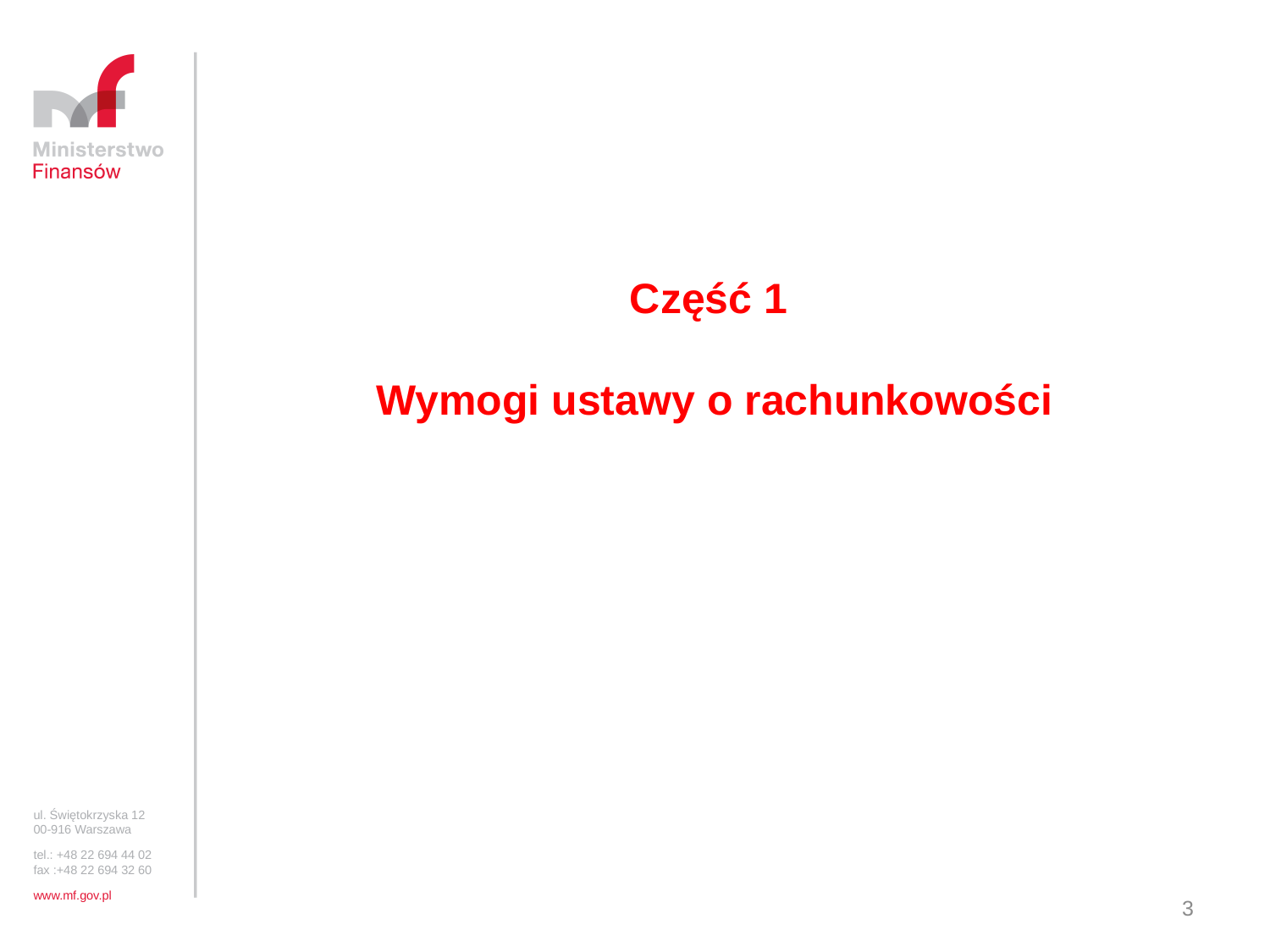

Część 1

Wymogi ustawy o rachunkowości

ul. Świętokrzyska 12
00-916 Warszawa

tel.: +48 22 694 44 02
fax :+48 22 694 32 60

www.mf.gov.pl
3